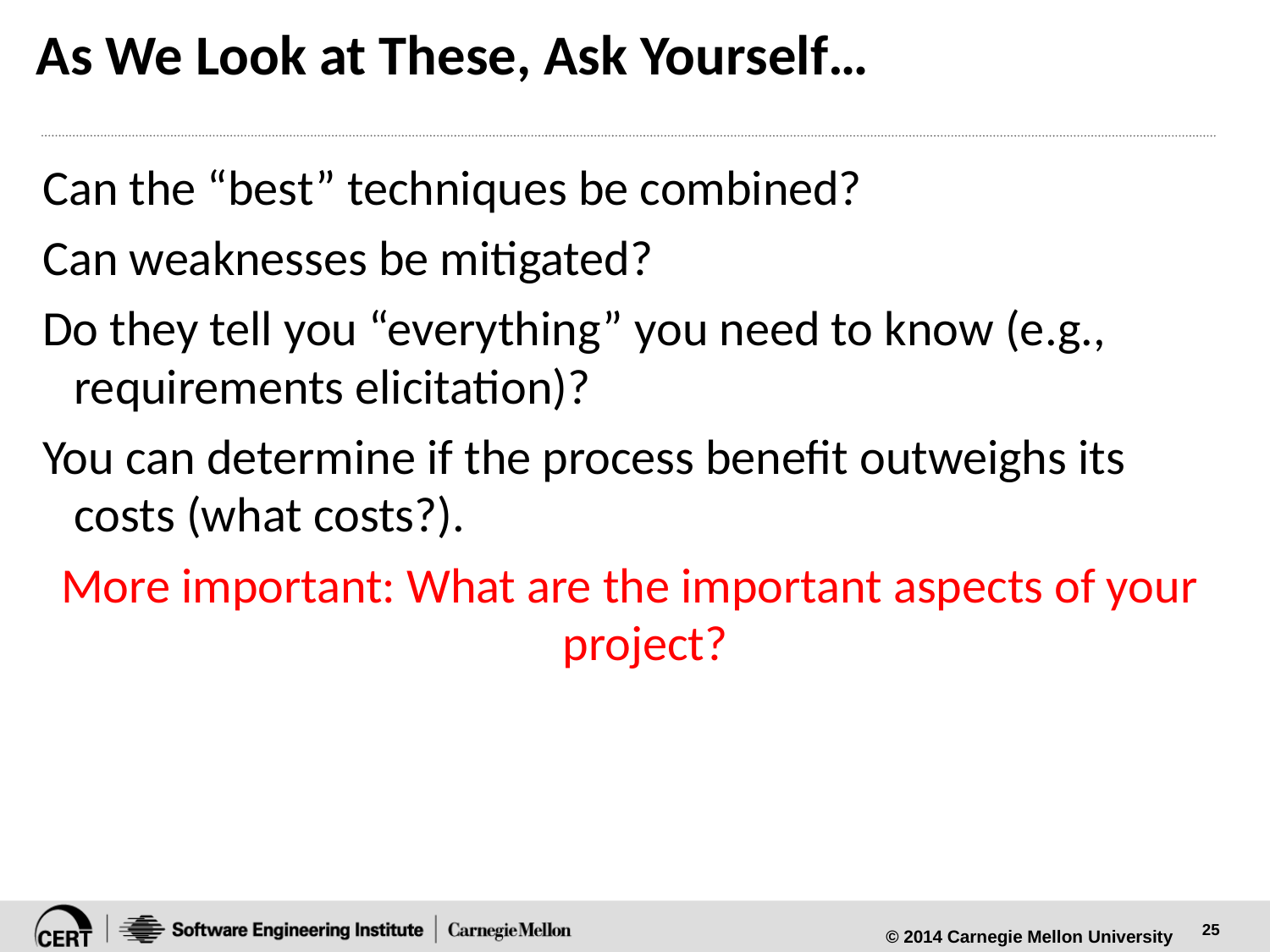

# As We Look at These, Ask Yourself…
Can the “best” techniques be combined?
Can weaknesses be mitigated?
Do they tell you “everything” you need to know (e.g., requirements elicitation)?
You can determine if the process benefit outweighs its costs (what costs?).
More important: What are the important aspects of your project?